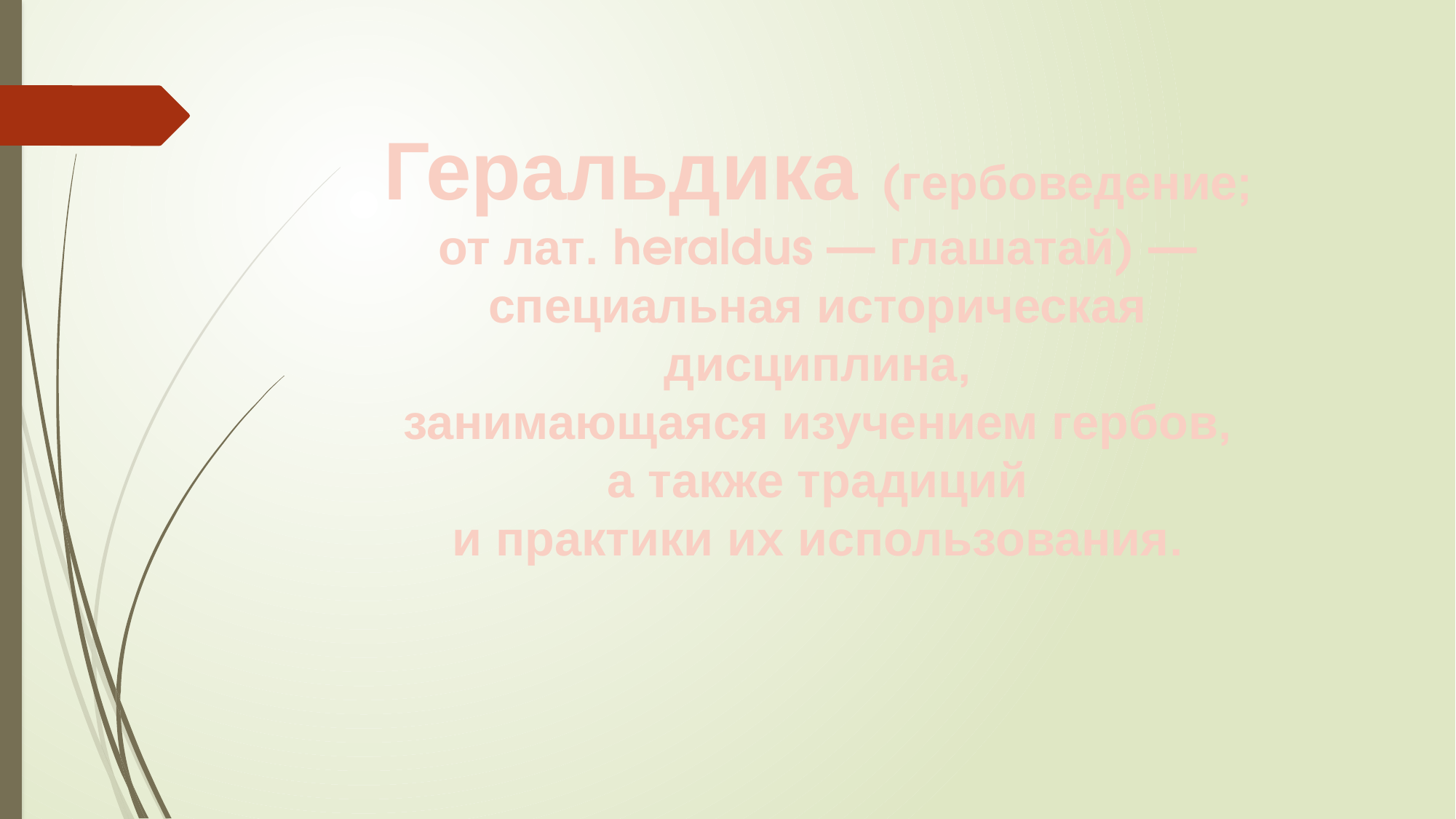

Геральдика (гербоведение;
от лат. heraldus — глашатай) —
специальная историческая
дисциплина,
занимающаяся изучением гербов,
а также традиций
и практики их использования.